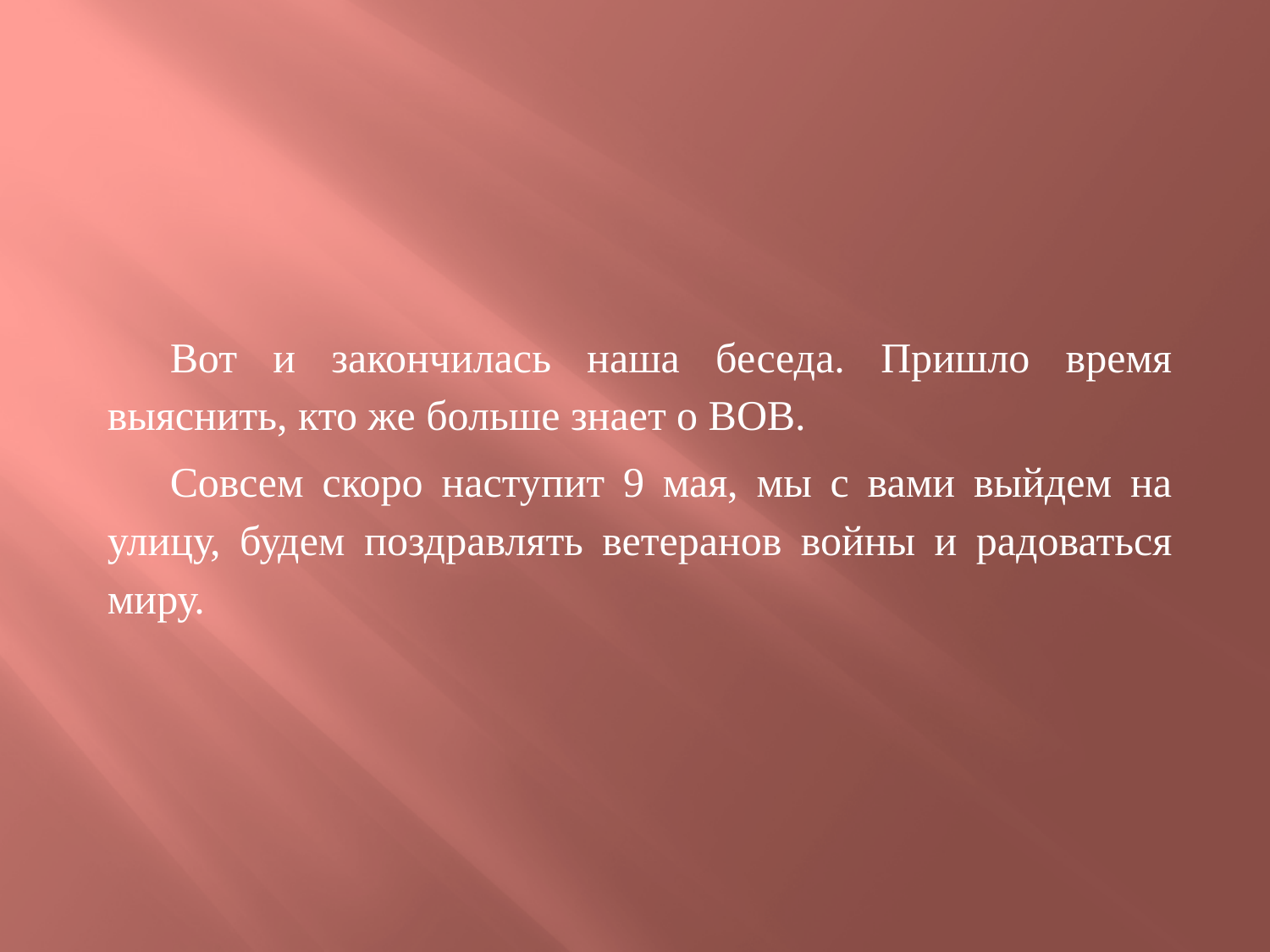

Вот и закончилась наша беседа. Пришло время выяснить, кто же больше знает о ВОВ.
Совсем скоро наступит 9 мая, мы с вами выйдем на улицу, будем поздравлять ветеранов войны и радоваться миру.